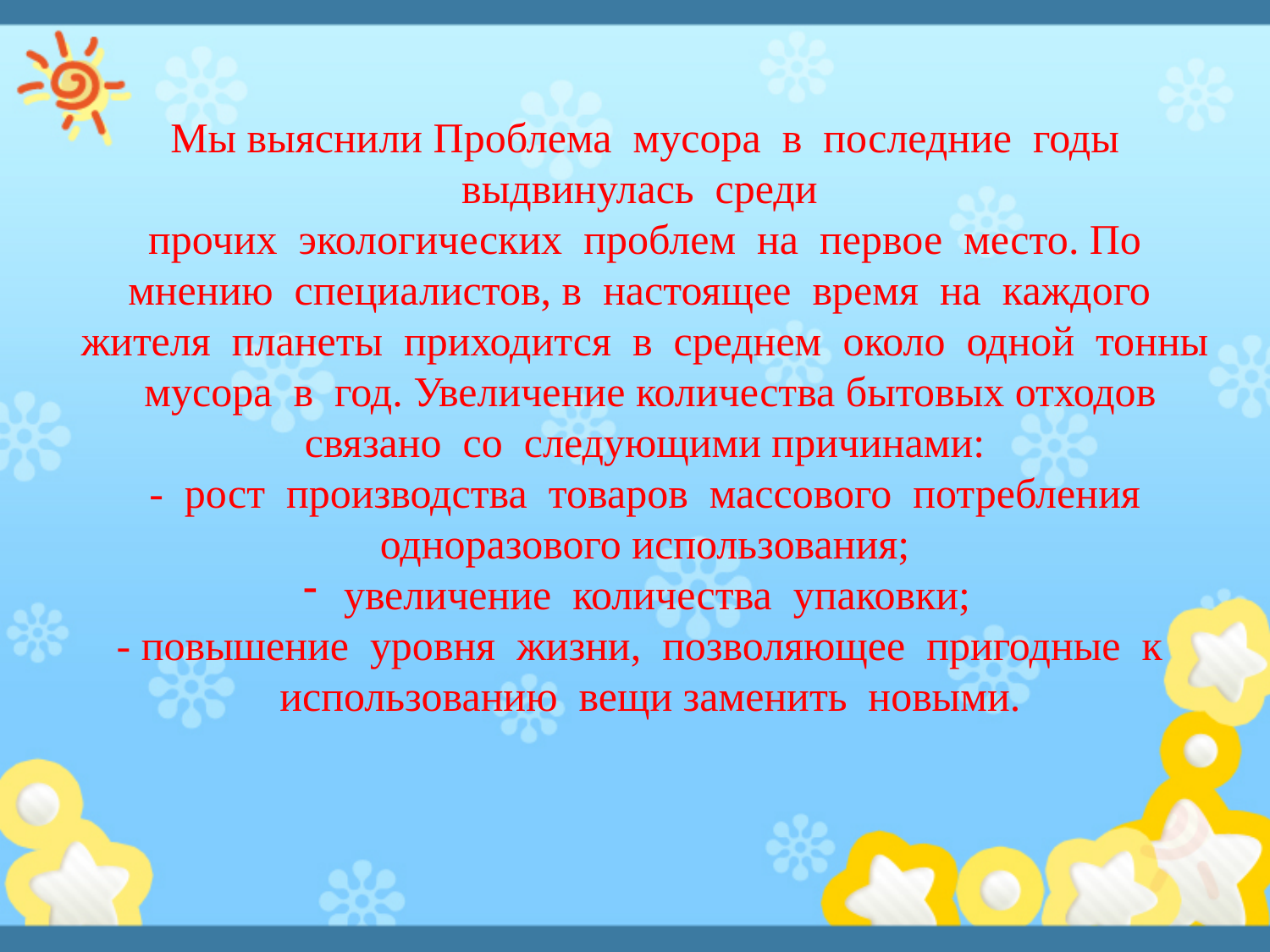

Мы выяснили Проблема  мусора  в  последние  годы  выдвинулась  среди
прочих  экологических  проблем  на  первое  место. По  мнению  специалистов, в  настоящее  время  на  каждого
жителя  планеты  приходится  в  среднем  около  одной  тонны  мусора  в  год. Увеличение количества бытовых отходов связано  со  следующими причинами:
-  рост  производства  товаров  массового  потребления одноразового использования;
 увеличение  количества  упаковки;
- повышение  уровня  жизни,  позволяющее  пригодные  к
 использованию  вещи заменить  новыми.